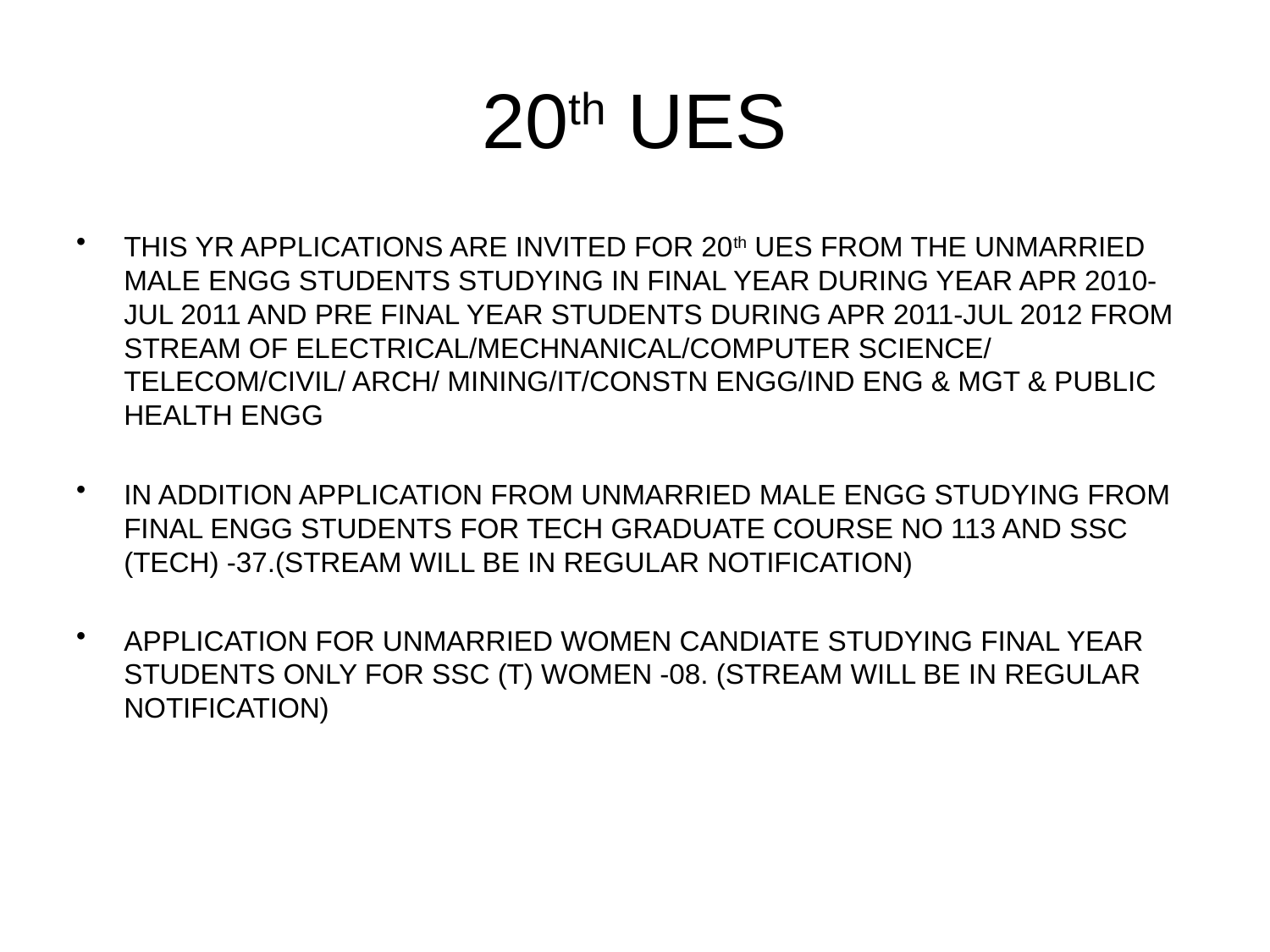

# 20th UES
THIS YR APPLICATIONS ARE INVITED FOR 20th UES FROM THE UNMARRIED MALE ENGG STUDENTS STUDYING IN FINAL YEAR DURING YEAR APR 2010-JUL 2011 AND PRE FINAL YEAR STUDENTS DURING APR 2011-JUL 2012 FROM STREAM OF ELECTRICAL/MECHNANICAL/COMPUTER SCIENCE/ TELECOM/CIVIL/ ARCH/ MINING/IT/CONSTN ENGG/IND ENG & MGT & PUBLIC HEALTH ENGG

IN ADDITION APPLICATION FROM UNMARRIED MALE ENGG STUDYING FROM FINAL ENGG STUDENTS FOR TECH GRADUATE COURSE NO 113 AND SSC (TECH) -37.(STREAM WILL BE IN REGULAR NOTIFICATION)

APPLICATION FOR UNMARRIED WOMEN CANDIATE STUDYING FINAL YEAR STUDENTS ONLY FOR SSC (T) WOMEN -08. (STREAM WILL BE IN REGULAR NOTIFICATION)